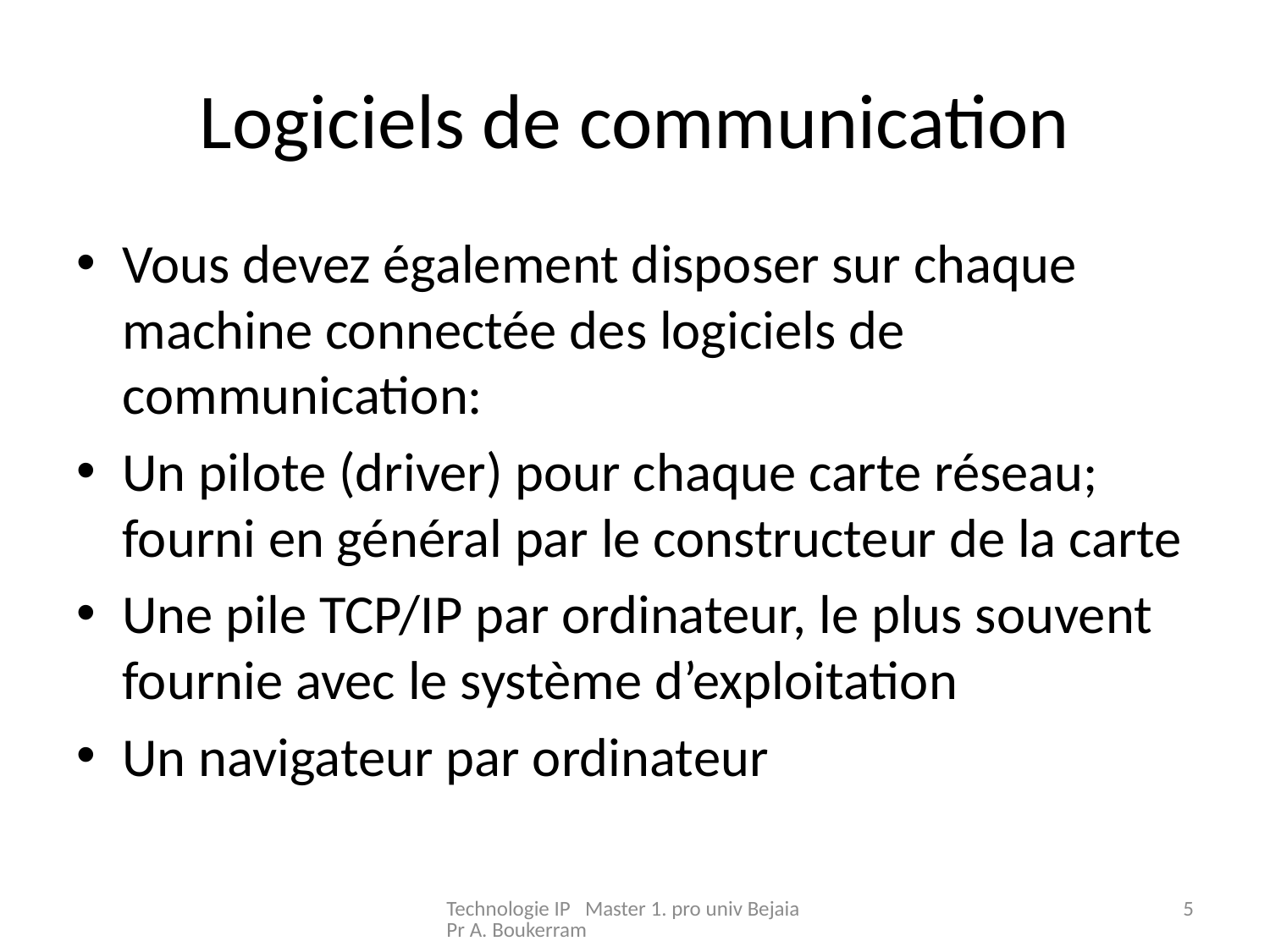

# Logiciels de communication
Vous devez également disposer sur chaque machine connectée des logiciels de communication:
Un pilote (driver) pour chaque carte réseau; fourni en général par le constructeur de la carte
Une pile TCP/IP par ordinateur, le plus souvent fournie avec le système d’exploitation
Un navigateur par ordinateur
Technologie IP   Master 1. pro univ Bejaia   Pr A. Boukerram
5